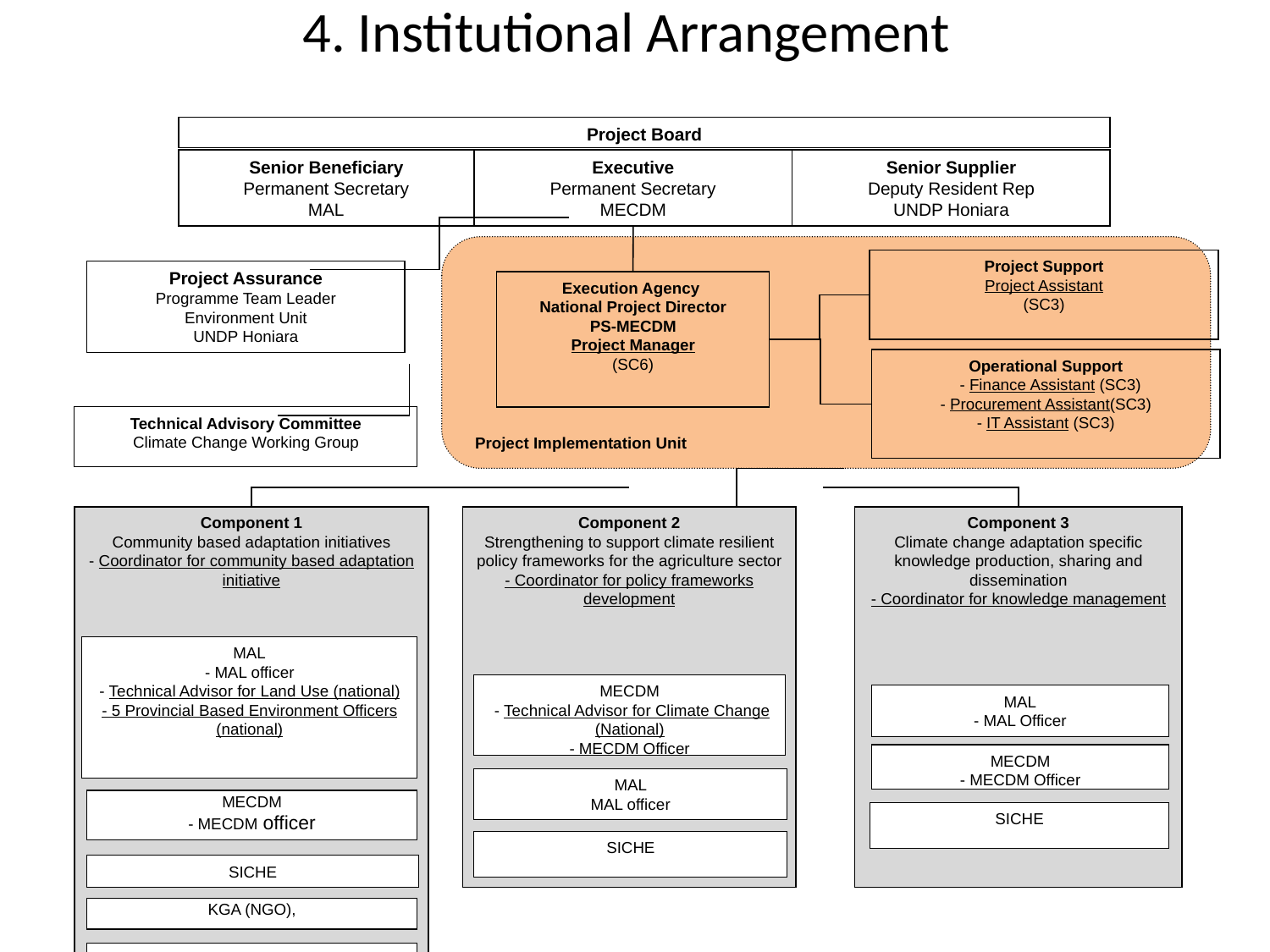

# 4. Institutional Arrangement

Project Board
Senior Beneficiary
Permanent Secretary
MAL
Executive
Permanent Secretary
MECDM
Senior Supplier
Deputy Resident Rep
UNDP Honiara

Project Support
Project Assistant
(SC3)
Project Assurance
Programme Team Leader
Environment Unit
UNDP Honiara
Execution Agency
National Project Director
PS-MECDM
Project Manager
(SC6)
Operational Support
  - Finance Assistant (SC3)
- Procurement Assistant(SC3)
- IT Assistant (SC3)
Technical Advisory Committee
Climate Change Working Group
Project Implementation Unit
Component 1
Community based adaptation initiatives
- Coordinator for community based adaptation initiative
Component 3
Climate change adaptation specific knowledge production, sharing and dissemination
- Coordinator for knowledge management

Component 2
Strengthening to support climate resilient policy frameworks for the agriculture sector
- Coordinator for policy frameworks development
MAL
- MAL officer
- Technical Advisor for Land Use (national)
- 5 Provincial Based Environment Officers (national)
MECDM
 - Technical Advisor for Climate Change (National)
- MECDM Officer
MAL
- MAL Officer

MECDM
- MECDM Officer
MAL
MAL officer
MECDM
- MECDM officer
SICHE

SICHE
SICHE
KGA (NGO),
NGASI (NGO)
Ministry of Commerce
Provincial Executive